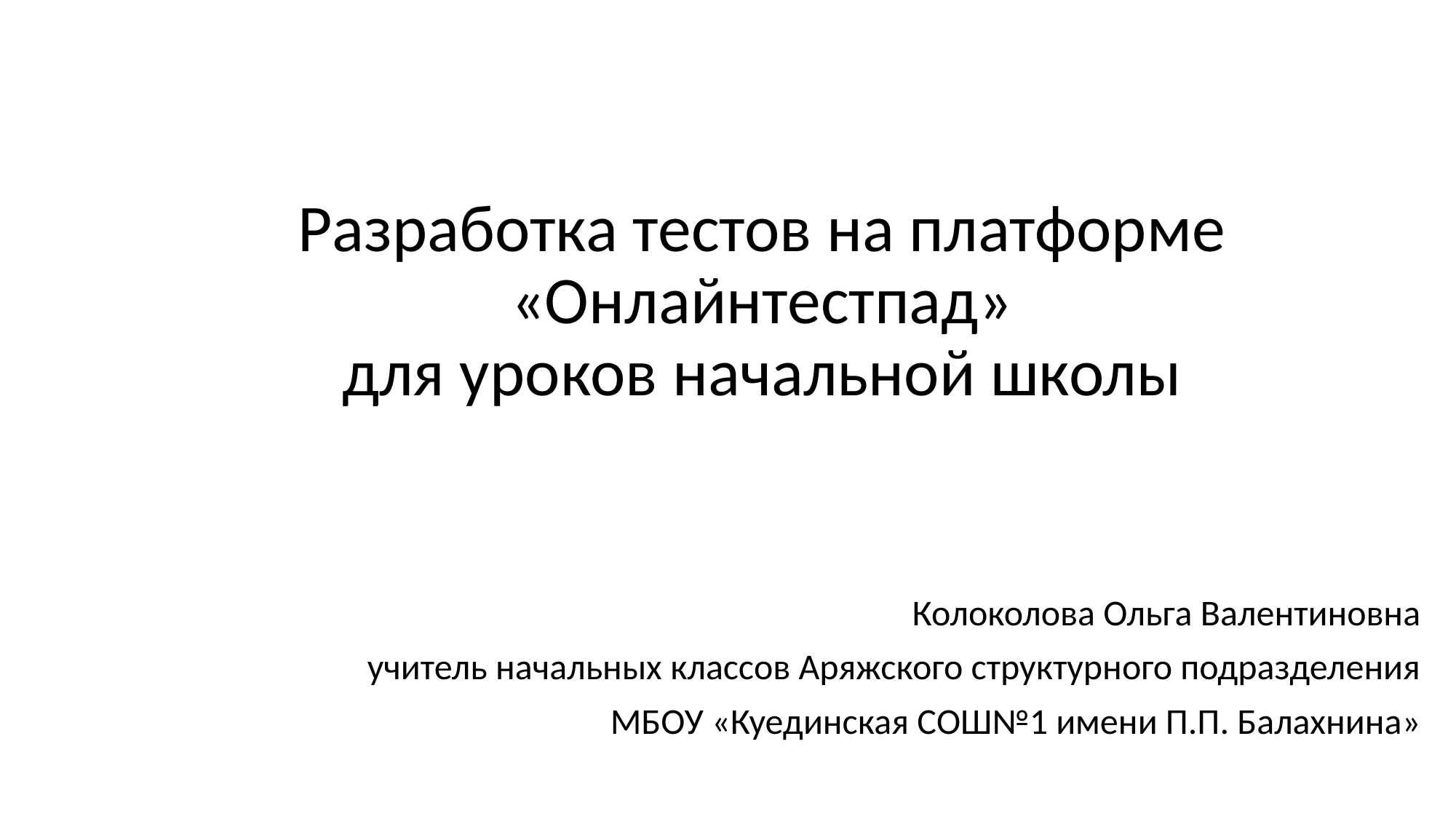

# Разработка тестов на платформе «Онлайнтестпад» для уроков начальной школы
Колоколова Ольга Валентиновна
учитель начальных классов Аряжского структурного подразделения
МБОУ «Куединская СОШ№1 имени П.П. Балахнина»